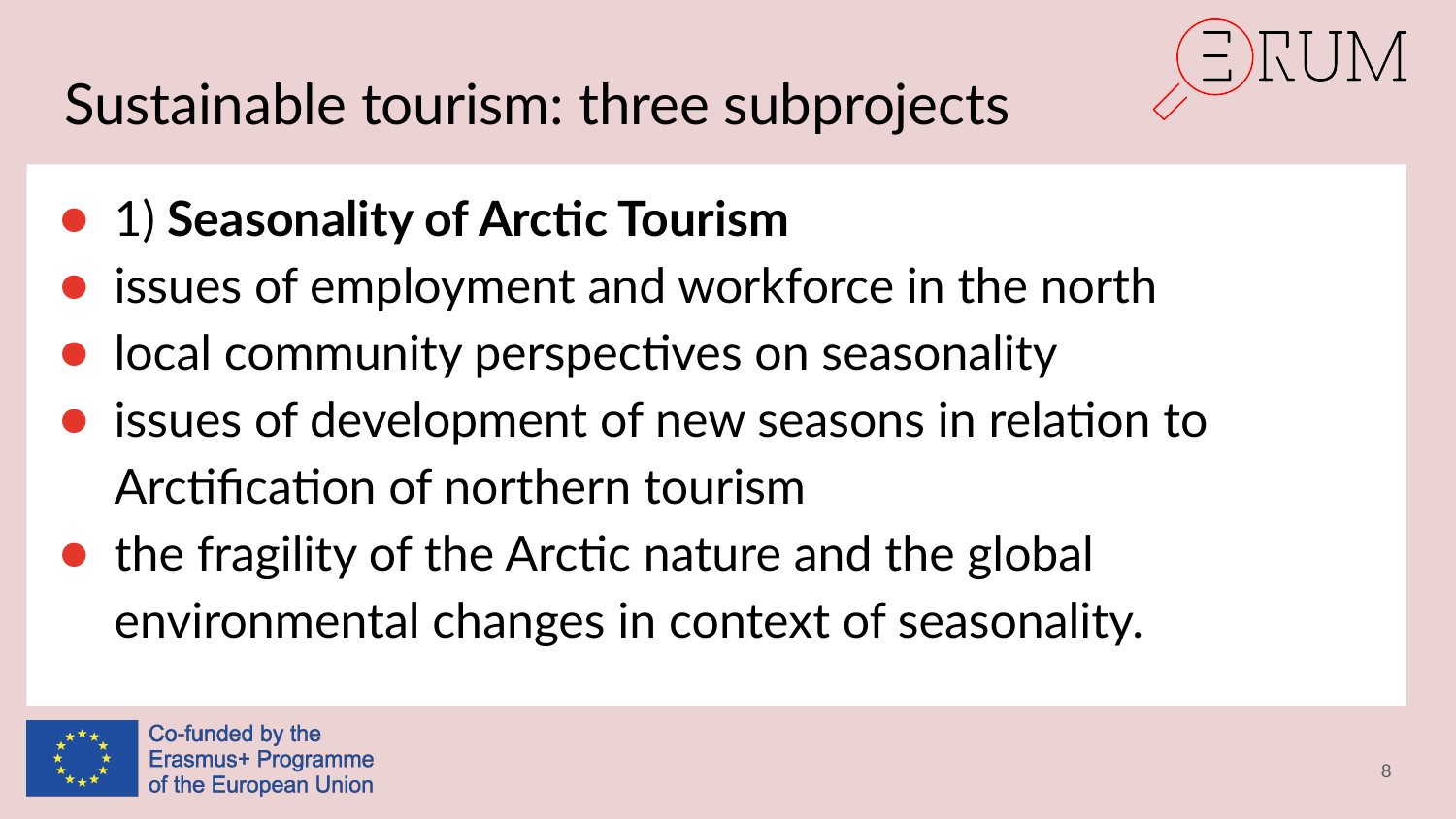

# Sustainable tourism: three subprojects
1) Seasonality of Arctic Tourism
issues of employment and workforce in the north
local community perspectives on seasonality
issues of development of new seasons in relation to Arctification of northern tourism
the fragility of the Arctic nature and the global environmental changes in context of seasonality.

8